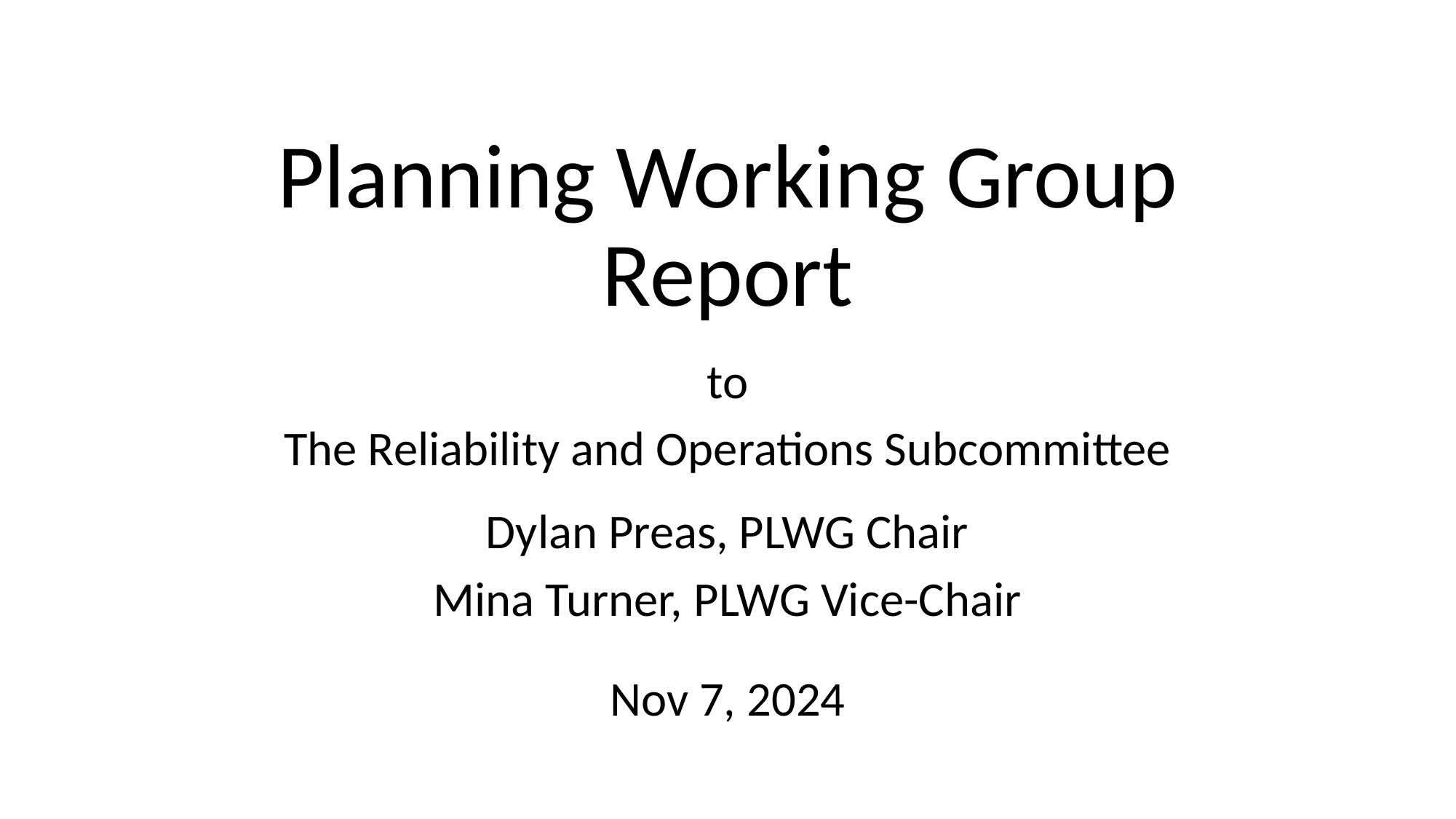

# Planning Working Group Report
to
The Reliability and Operations Subcommittee
Dylan Preas, PLWG Chair
Mina Turner, PLWG Vice-Chair
Nov 7, 2024